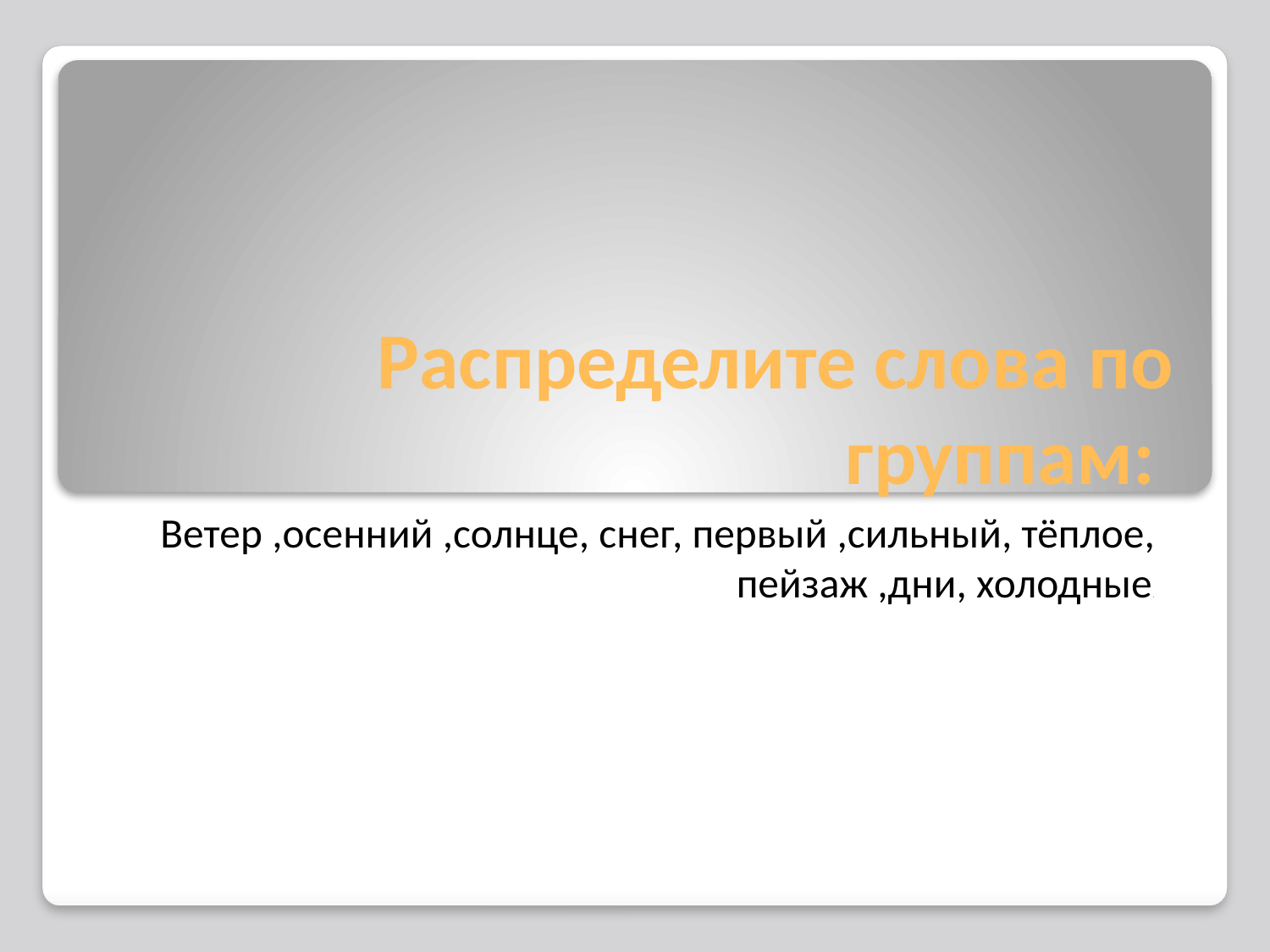

# Распределите слова по группам:
Ветер ,осенний ,солнце, снег, первый ,сильный, тёплое,
пейзаж ,дни, холодные.